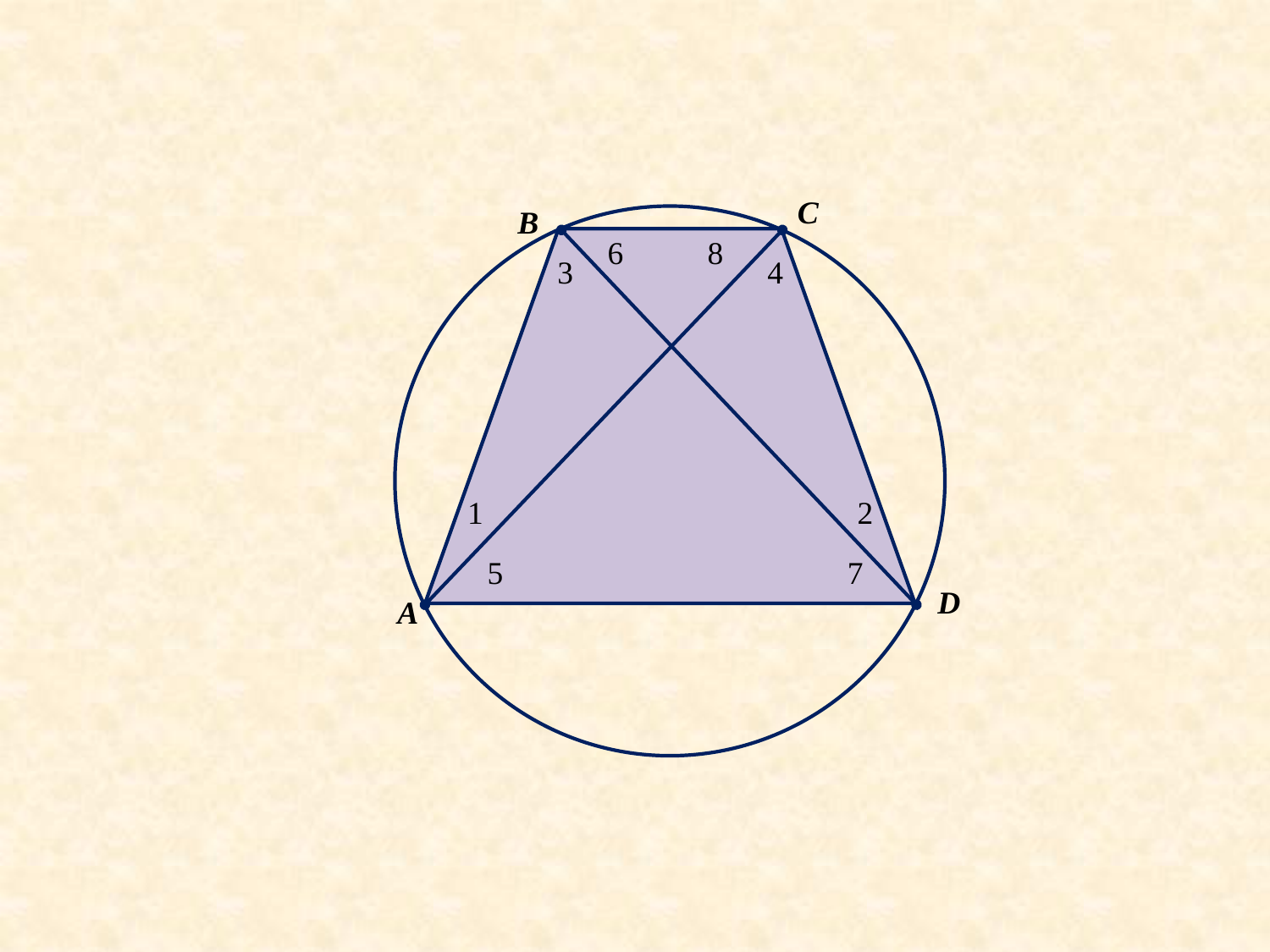

C
B

6
8

3
4
1
2
5
7
D
A